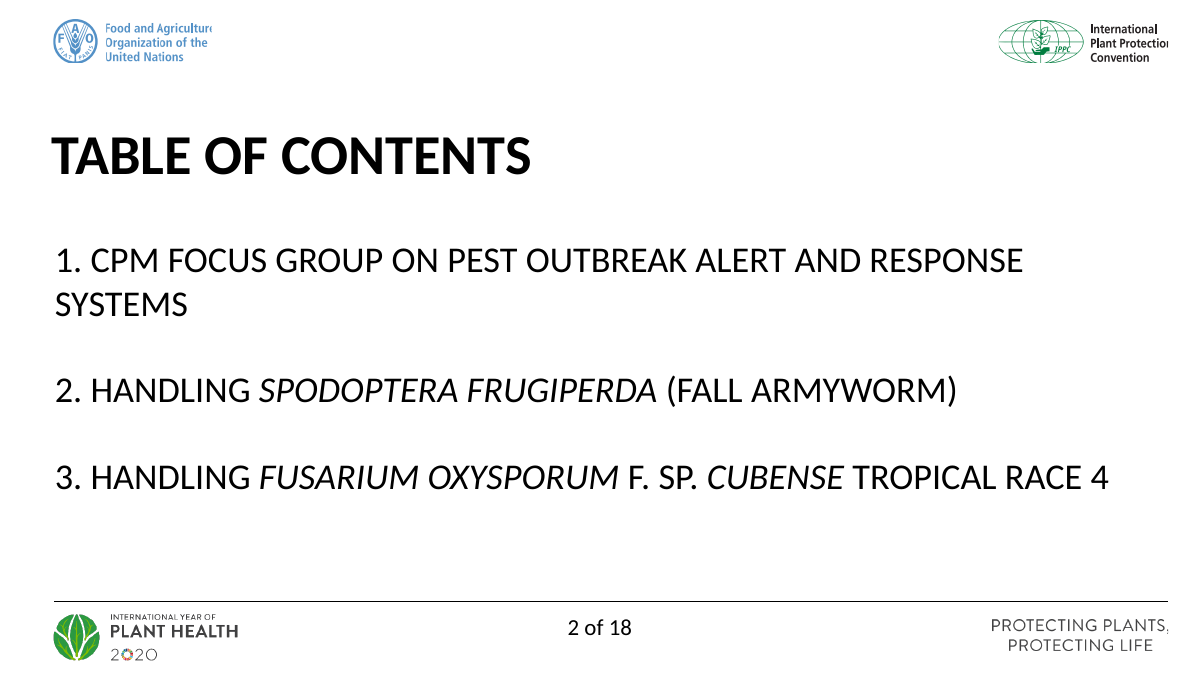

Table of contents
# 1. CPM Focus group on pest outbreak alert and response systems 2. Handling Spodoptera frugiperda (FALL ARMYWORM) 3. Handling Fusarium oxysporum f. sp. cubense Tropical Race 4
2 of 18